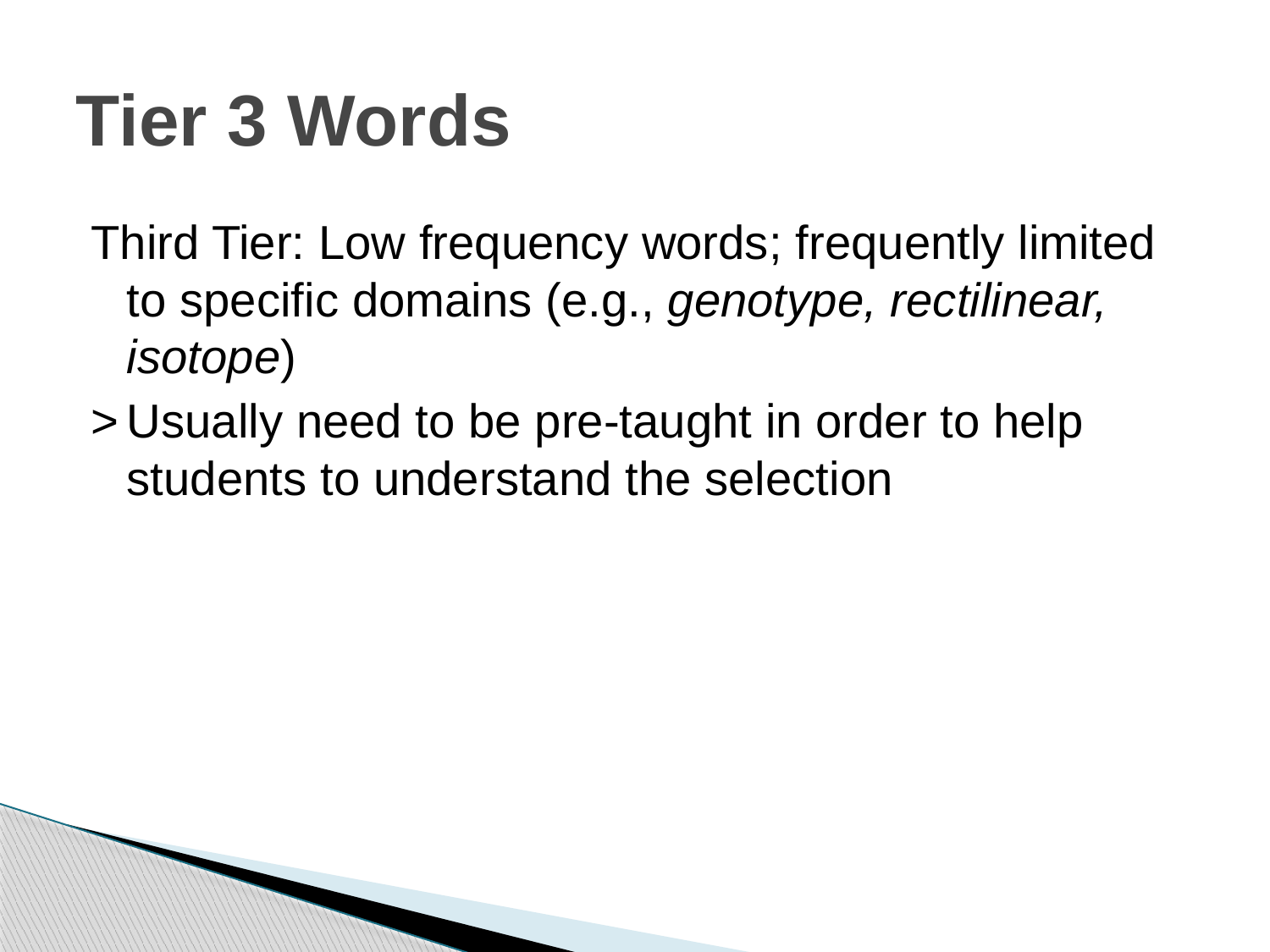

# Tier 3 Words
Third Tier: Low frequency words; frequently limited to specific domains (e.g., genotype, rectilinear, isotope)
>	Usually need to be pre-taught in order to help students to understand the selection